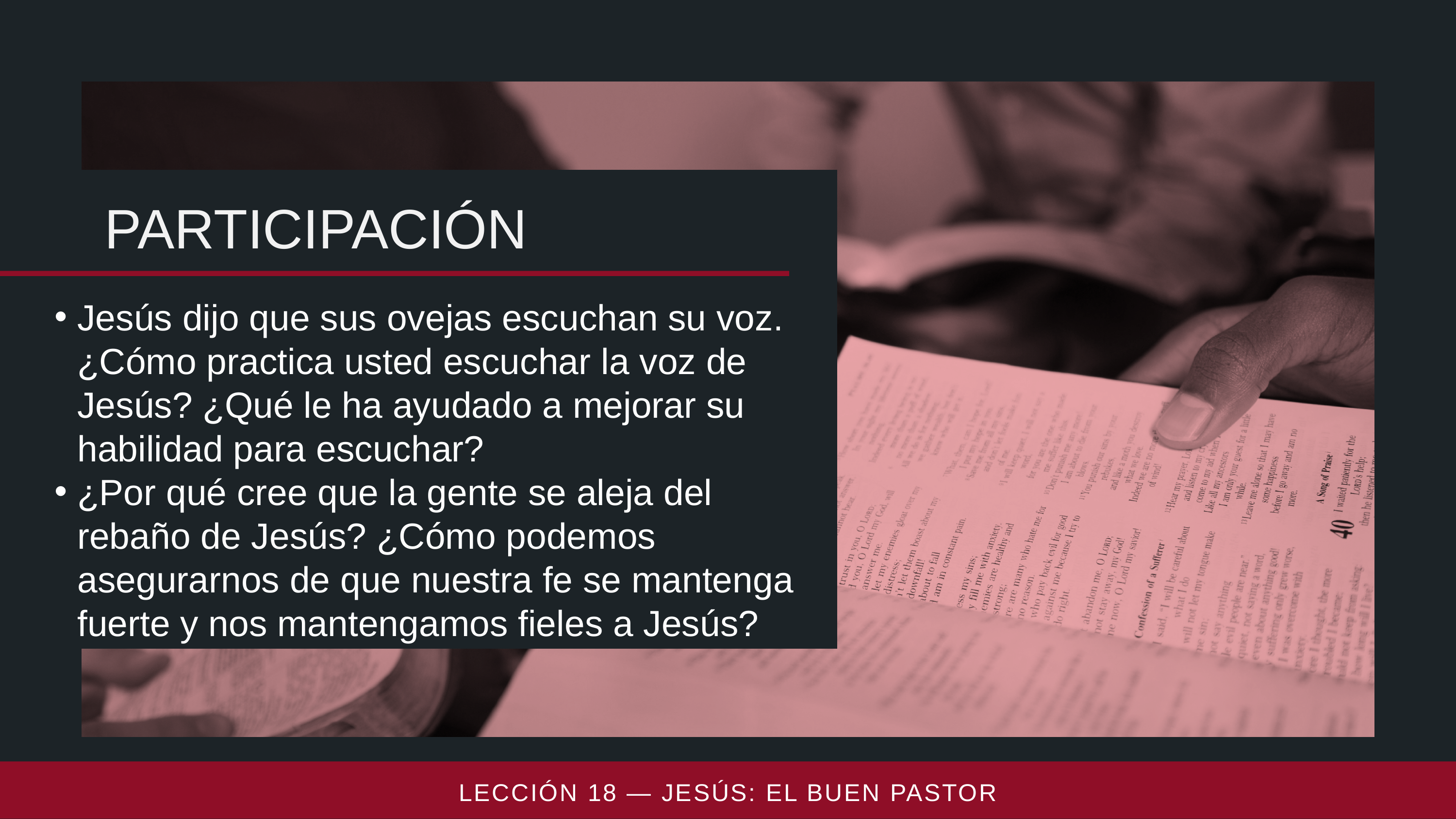

Jesús dijo que sus ovejas escuchan su voz. ¿Cómo practica usted escuchar la voz de Jesús? ¿Qué le ha ayudado a mejorar su habilidad para escuchar?
¿Por qué cree que la gente se aleja del rebaño de Jesús? ¿Cómo podemos asegurarnos de que nuestra fe se mantenga fuerte y nos mantengamos fieles a Jesús?